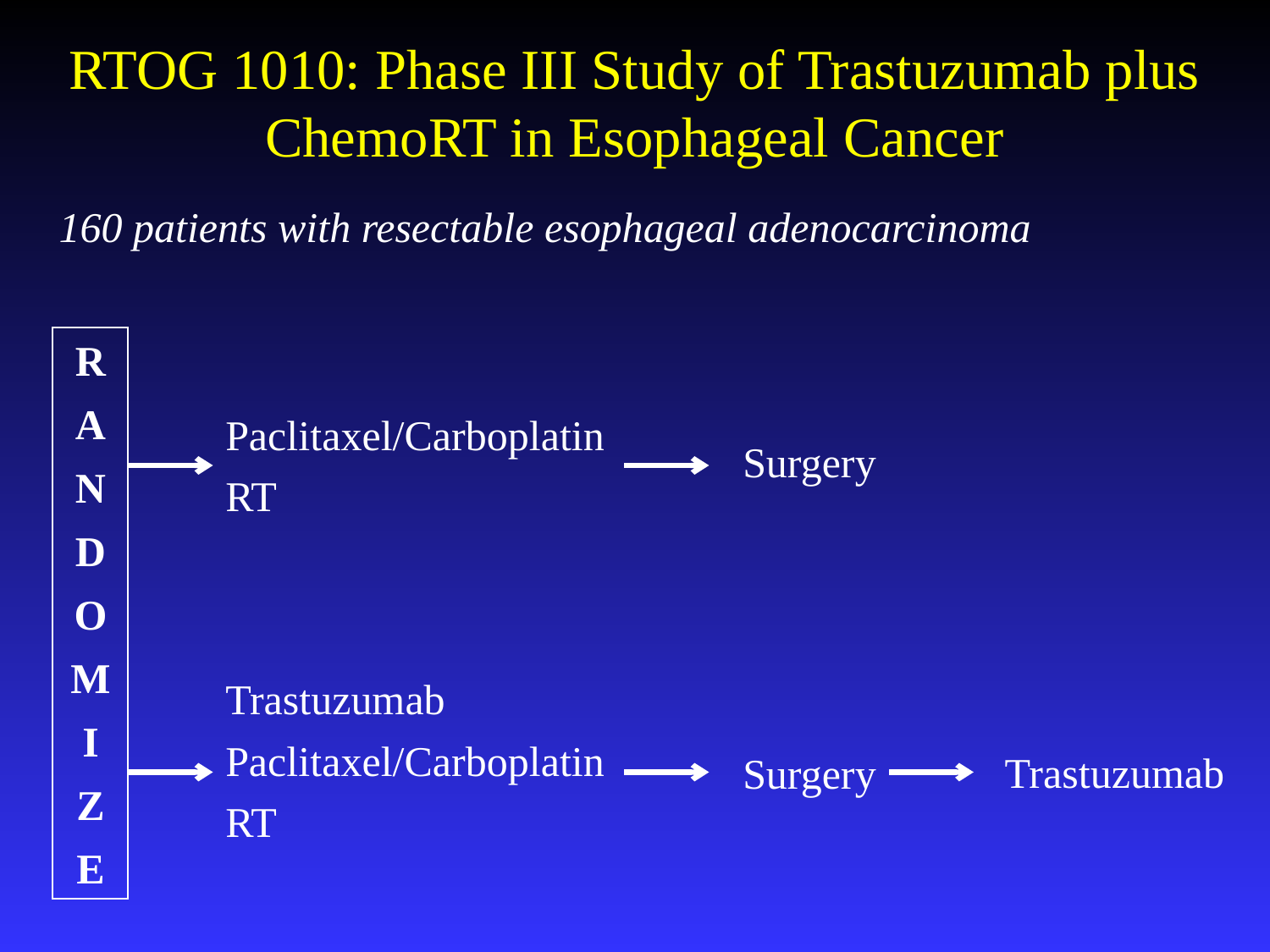

RTOG 1010: Phase III Study of Trastuzumab plus ChemoRT in Esophageal Cancer
160 patients with resectable esophageal adenocarcinoma
R
A
N
D
O
M
I
Z
E
Paclitaxel/Carboplatin
RT
Surgery
Trastuzumab
Paclitaxel/Carboplatin
RT
Trastuzumab
Surgery